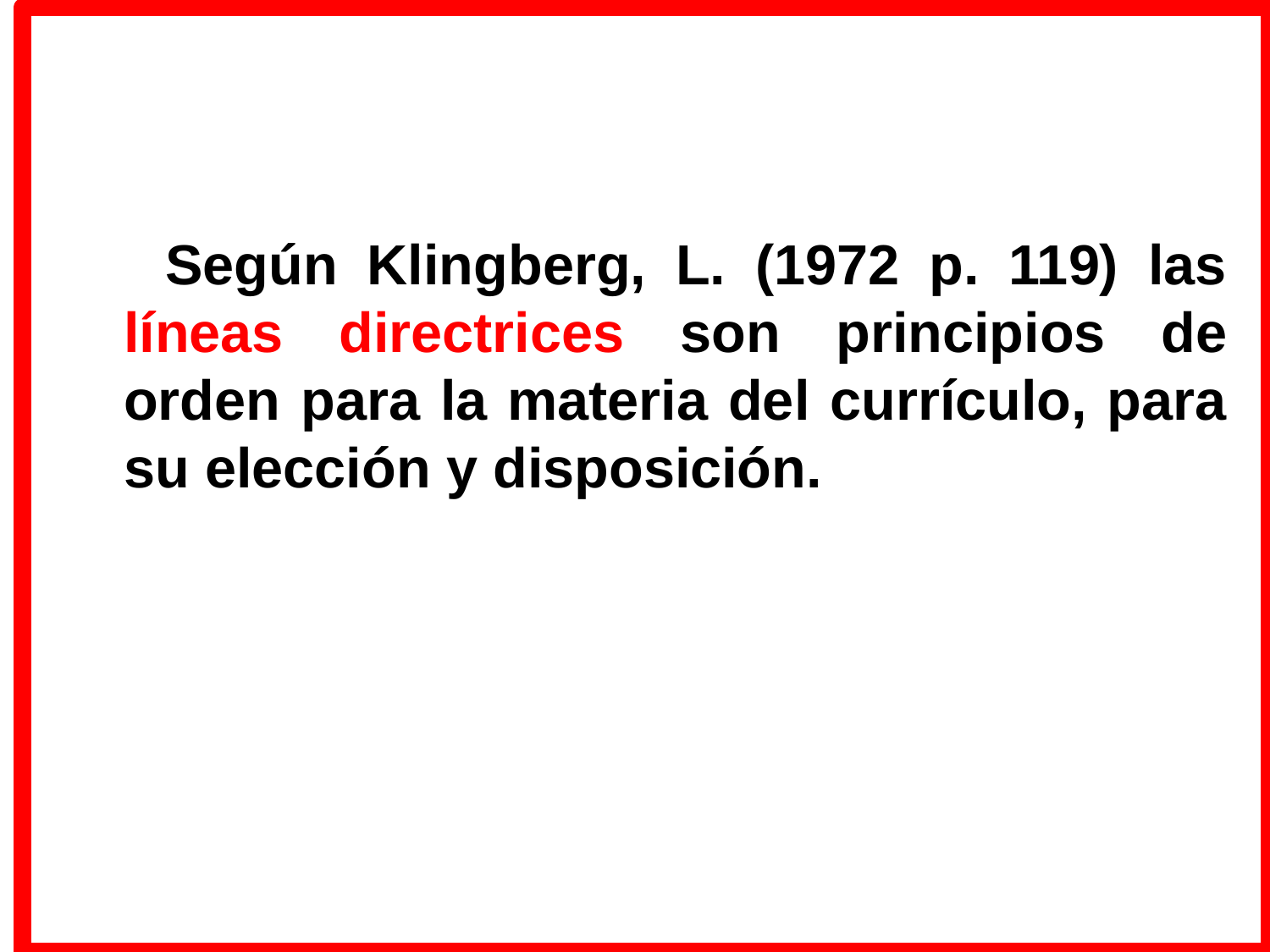

#
   Según Klingberg, L. (1972 p. 119) las líneas directrices son principios de orden para la materia del currículo, para su elección y disposición.